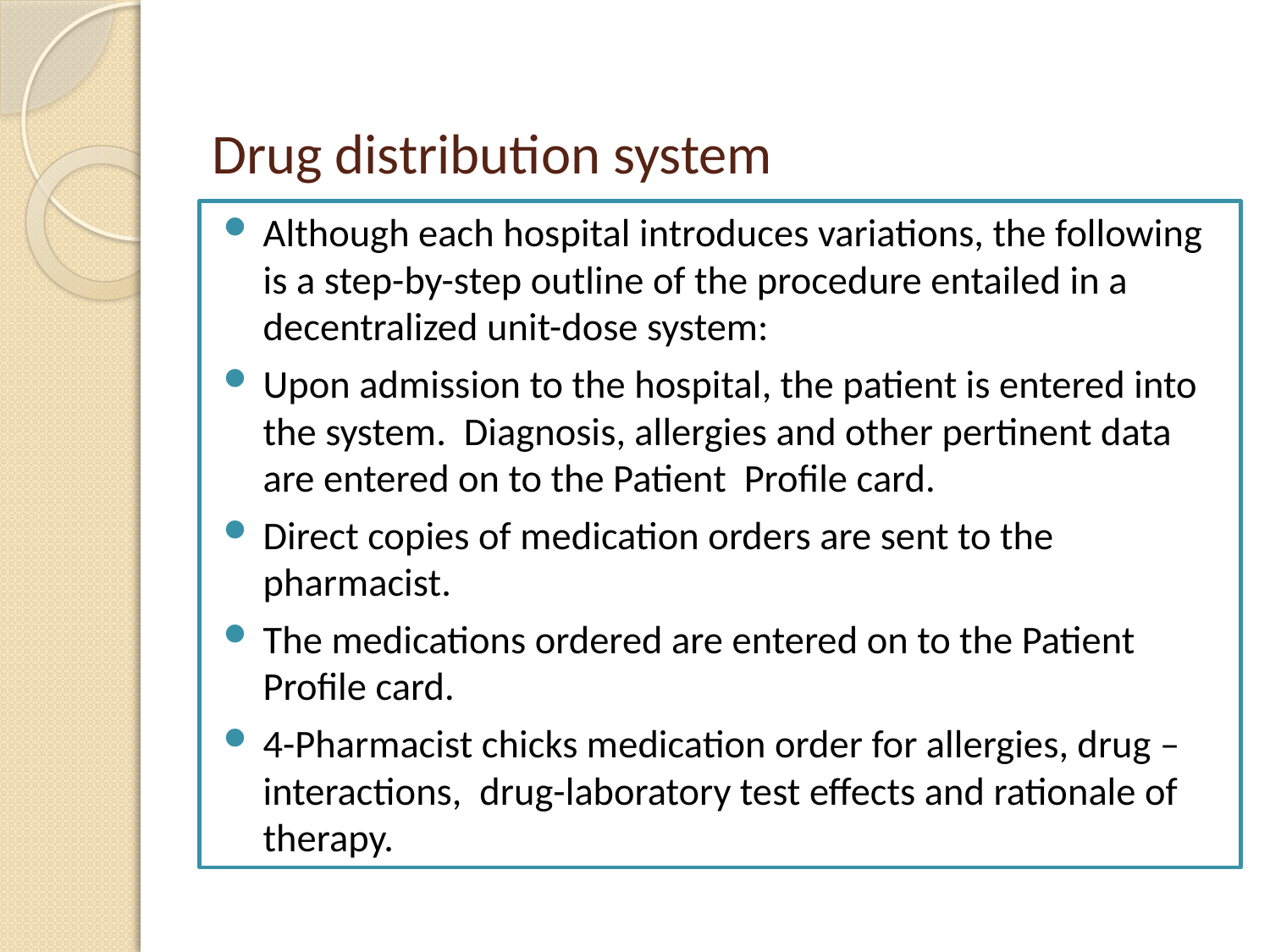

# Drug distribution system
Although each hospital introduces variations, the following is a step-by-step outline of the procedure entailed in a decentralized unit-dose system:
Upon admission to the hospital, the patient is entered into the system.  Diagnosis, allergies and other pertinent data are entered on to the Patient  Profile card.
Direct copies of medication orders are sent to the pharmacist.
The medications ordered are entered on to the Patient Profile card.
4-Pharmacist chicks medication order for allergies, drug –interactions,  drug-laboratory test effects and rationale of therapy.